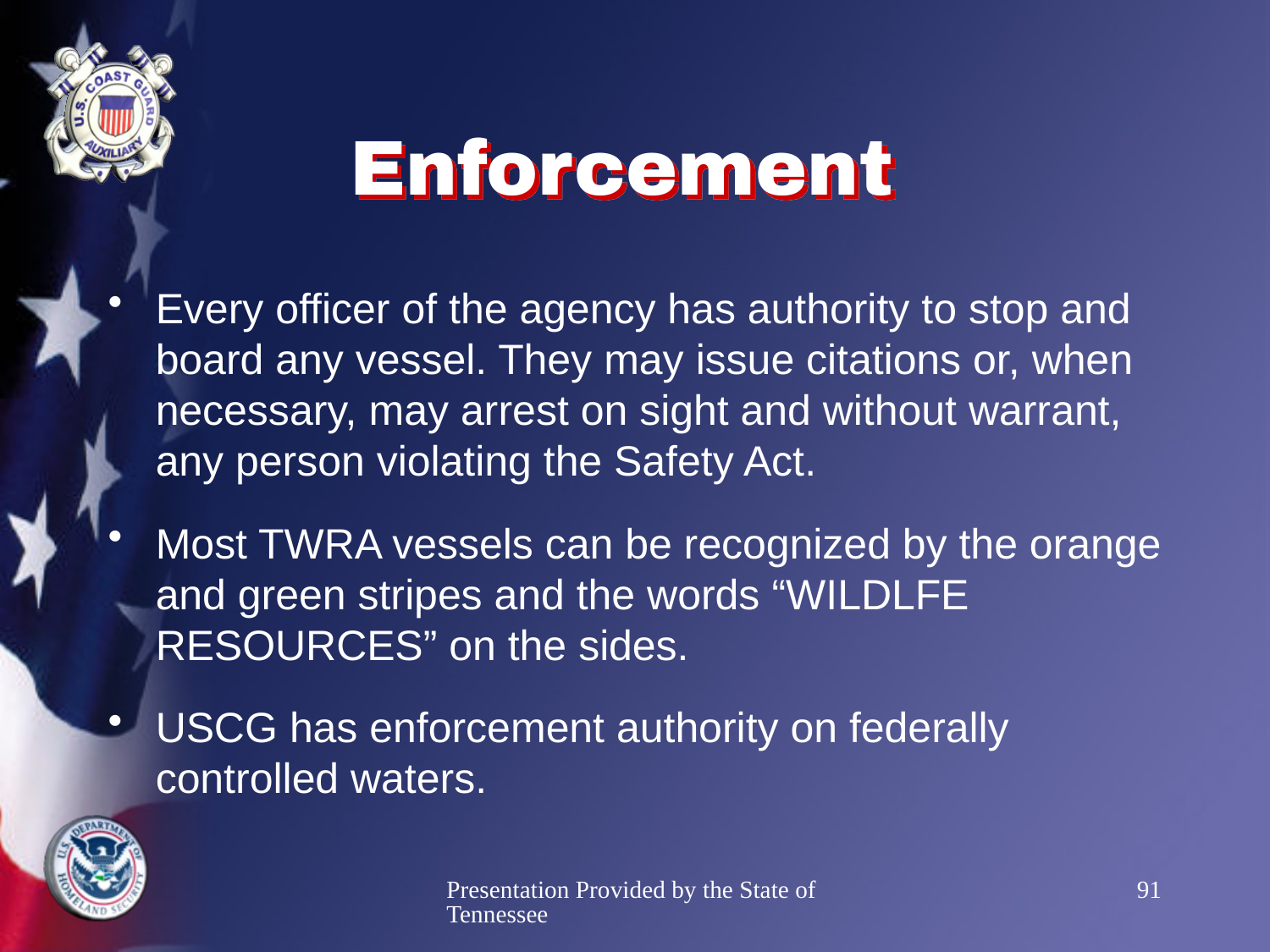

# Enforcement
Every officer of the agency has authority to stop and board any vessel. They may issue citations or, when necessary, may arrest on sight and without warrant, any person violating the Safety Act.
Most TWRA vessels can be recognized by the orange and green stripes and the words “WILDLFE RESOURCES” on the sides.
USCG has enforcement authority on federally controlled waters.
Presentation Provided by the State of Tennessee
91